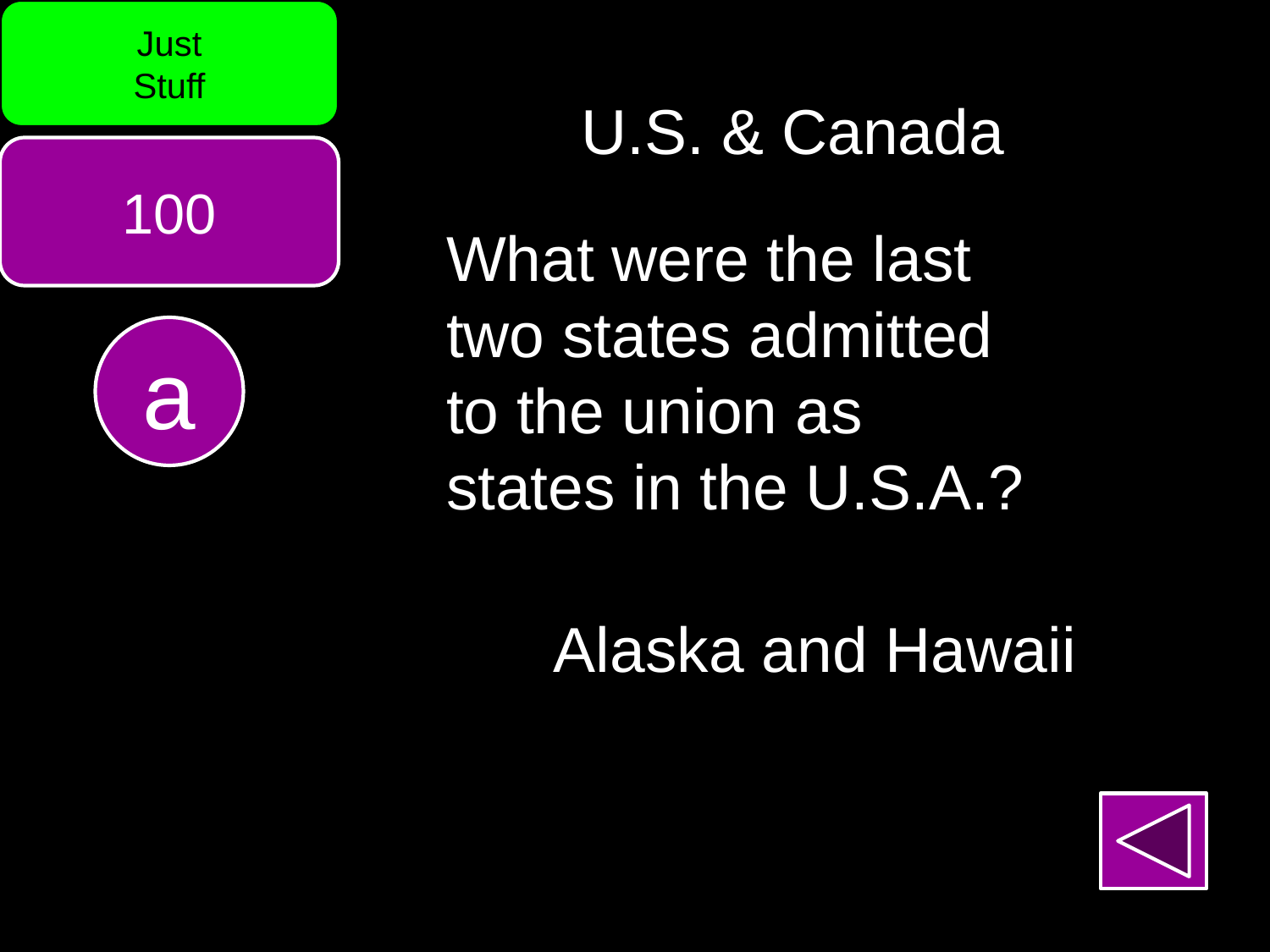

Just
Stuff
U.S. & Canada
100
What were the last
two states admitted
to the union as
states in the U.S.A.?
a
Alaska and Hawaii